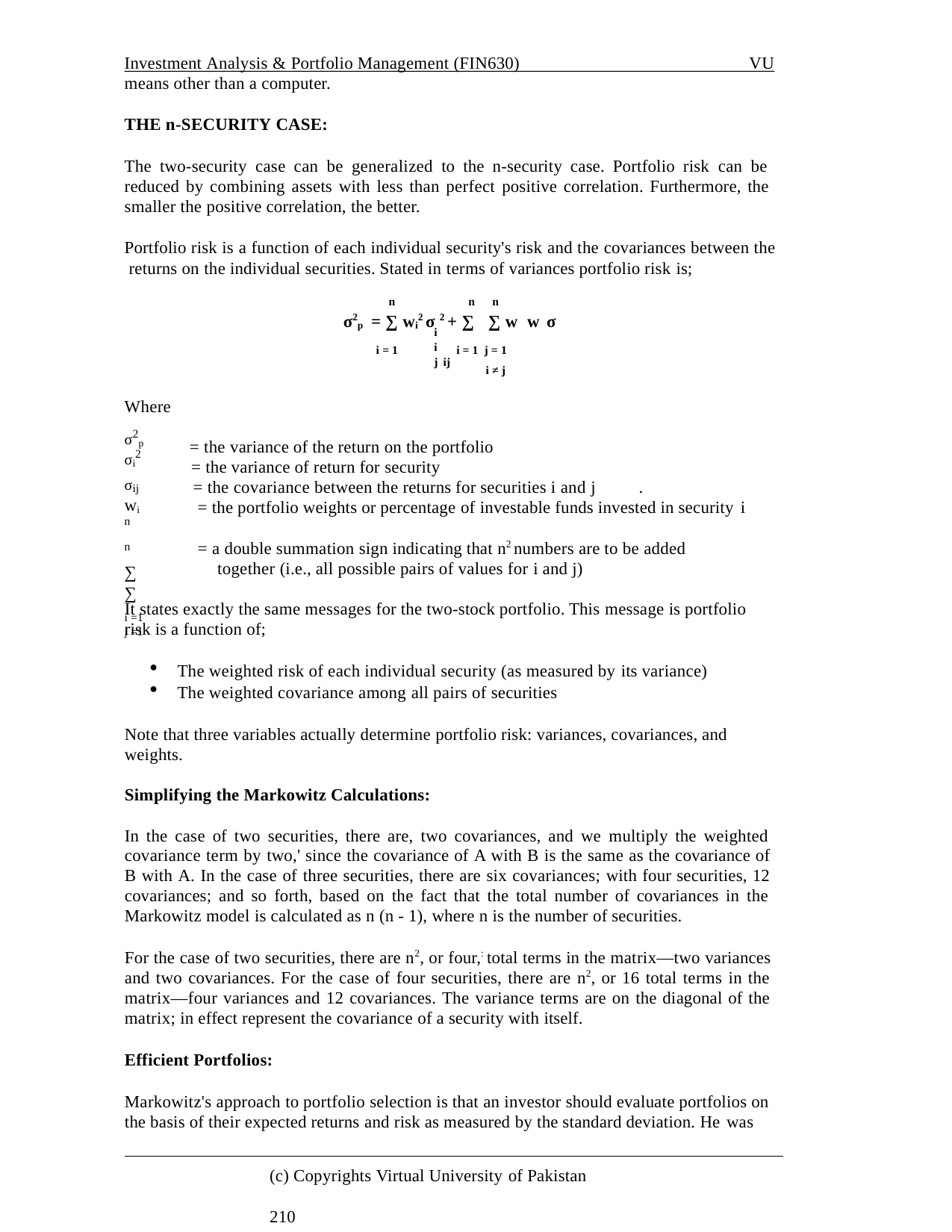

Investment Analysis & Portfolio Management (FIN630)
VU
means other than a computer.

THE n-SECURITY CASE:

The two-security case can be generalized to the n-security case. Portfolio risk can be  reduced by combining assets with less than perfect positive correlation. Furthermore, the  smaller the positive correlation, the better.

Portfolio risk is a function of each individual security's risk and the covariances between the  returns on the individual securities. Stated in terms of variances portfolio risk is;
n	n	n
σ2p   = ∑ wi2 σ 2 + ∑   ∑ w w σ
i	i	j ij

i = 1  j = 1
i ≠ j
i = 1
Where
σ2p  σi2
σij
wi
n	n
∑ ∑
i =1 j =1
= the variance of the return on the portfolio
= the variance of return for security
= the covariance between the returns for securities i and j
.
= the portfolio weights or percentage of investable funds invested in security i
= a double summation sign indicating that n2 numbers are to be added  together (i.e., all possible pairs of values for i and j)
It states exactly the same messages for the two-stock portfolio. This message is portfolio  risk is a function of;

The weighted risk of each individual security (as measured by its variance)
The weighted covariance among all pairs of securities

Note that three variables actually determine portfolio risk: variances, covariances, and  weights.

Simplifying the Markowitz Calculations:

In the case of two securities, there are, two covariances, and we multiply the weighted  covariance term by two,' since the covariance of A with B is the same as the covariance of  B with A. In the case of three securities, there are six covariances; with four securities, 12  covariances; and so forth, based on the fact that the total number of covariances in the  Markowitz model is calculated as n (n - 1), where n is the number of securities.

For the case of two securities, there are n2, or four,: total terms in the matrix—two variances  and two covariances. For the case of four securities, there are n2, or 16 total terms in the  matrix—four variances and 12 covariances. The variance terms are on the diagonal of the  matrix; in effect represent the covariance of a security with itself.

Efficient Portfolios:

Markowitz's approach to portfolio selection is that an investor should evaluate portfolios on  the basis of their expected returns and risk as measured by the standard deviation. He was

(c) Copyrights Virtual University of Pakistan	210